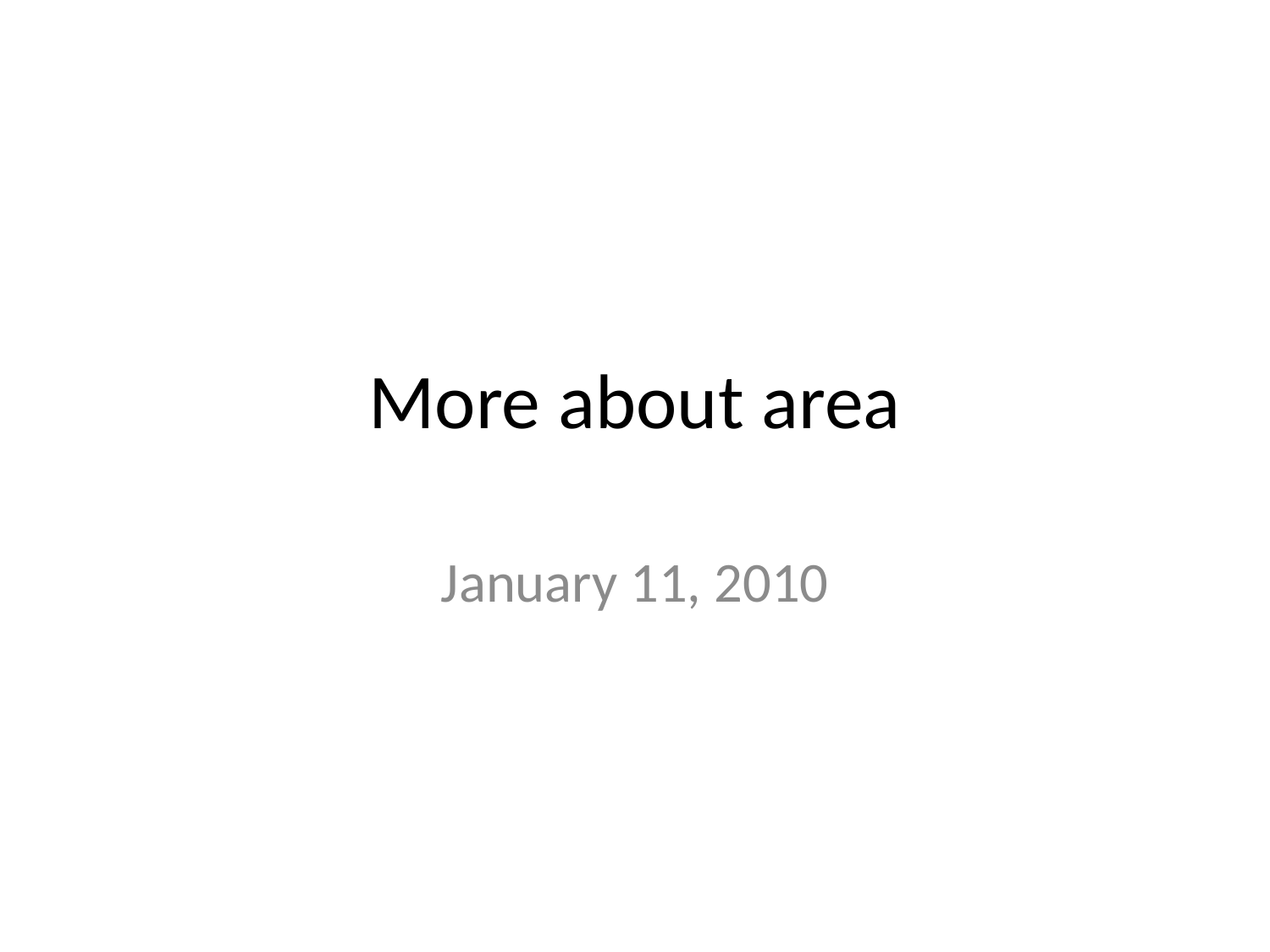

# More about area
January 11, 2010